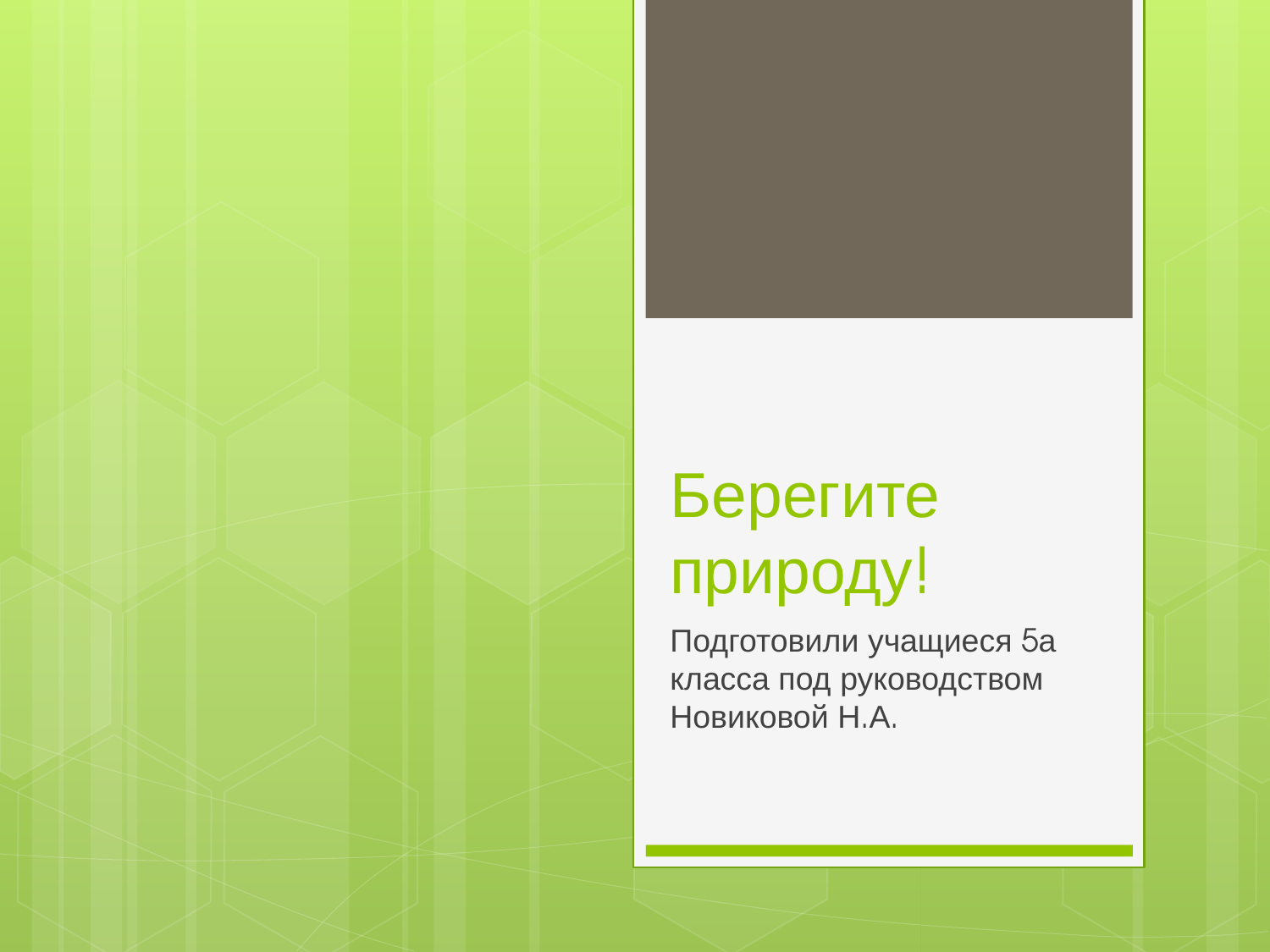

# Берегите природу!
Подготовили учащиеся 5а класса под руководством Новиковой Н.А.